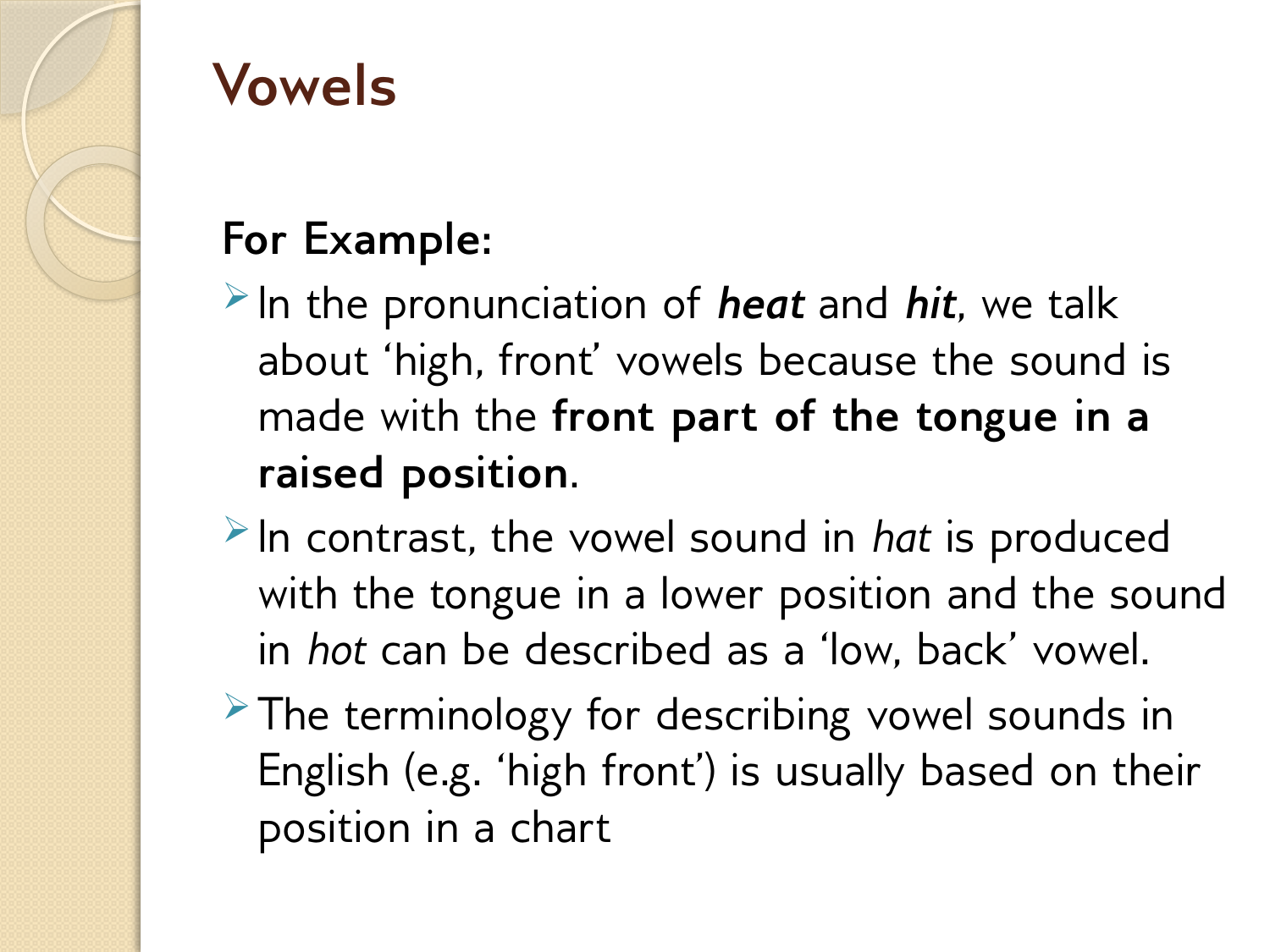

# Vowels
For Example:
In the pronunciation of heat and hit, we talk about ‘high, front’ vowels because the sound is made with the front part of the tongue in a raised position.
In contrast, the vowel sound in hat is produced with the tongue in a lower position and the sound in hot can be described as a ‘low, back’ vowel.
The terminology for describing vowel sounds in English (e.g. ‘high front’) is usually based on their position in a chart